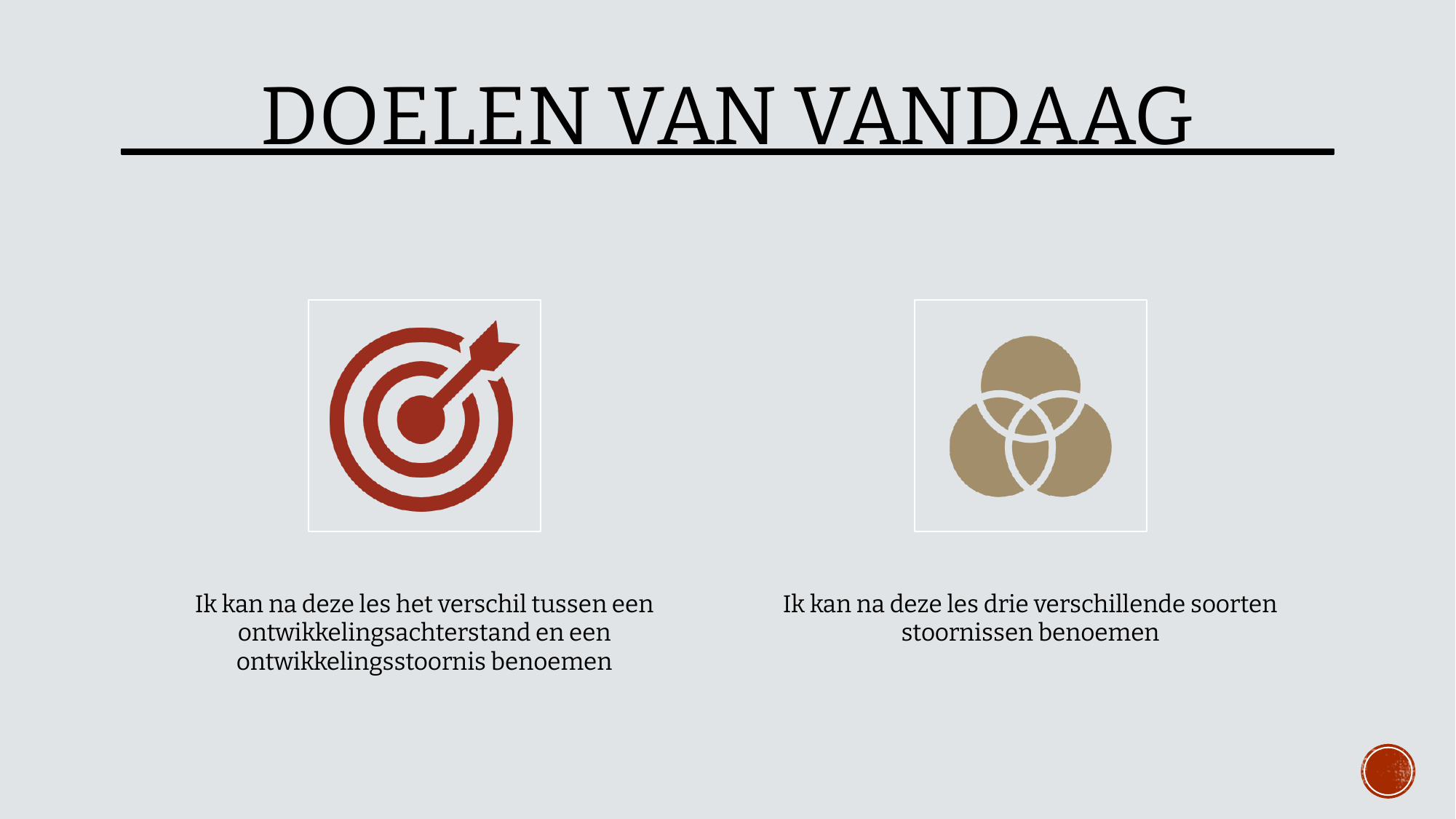

# Doelen van vandaag

Ik kan na deze les het verschil tussen een ontwikkelingsachterstand en een ontwikkelingsstoornis benoemen
Ik kan na deze les drie verschillende soorten stoornissen benoemen